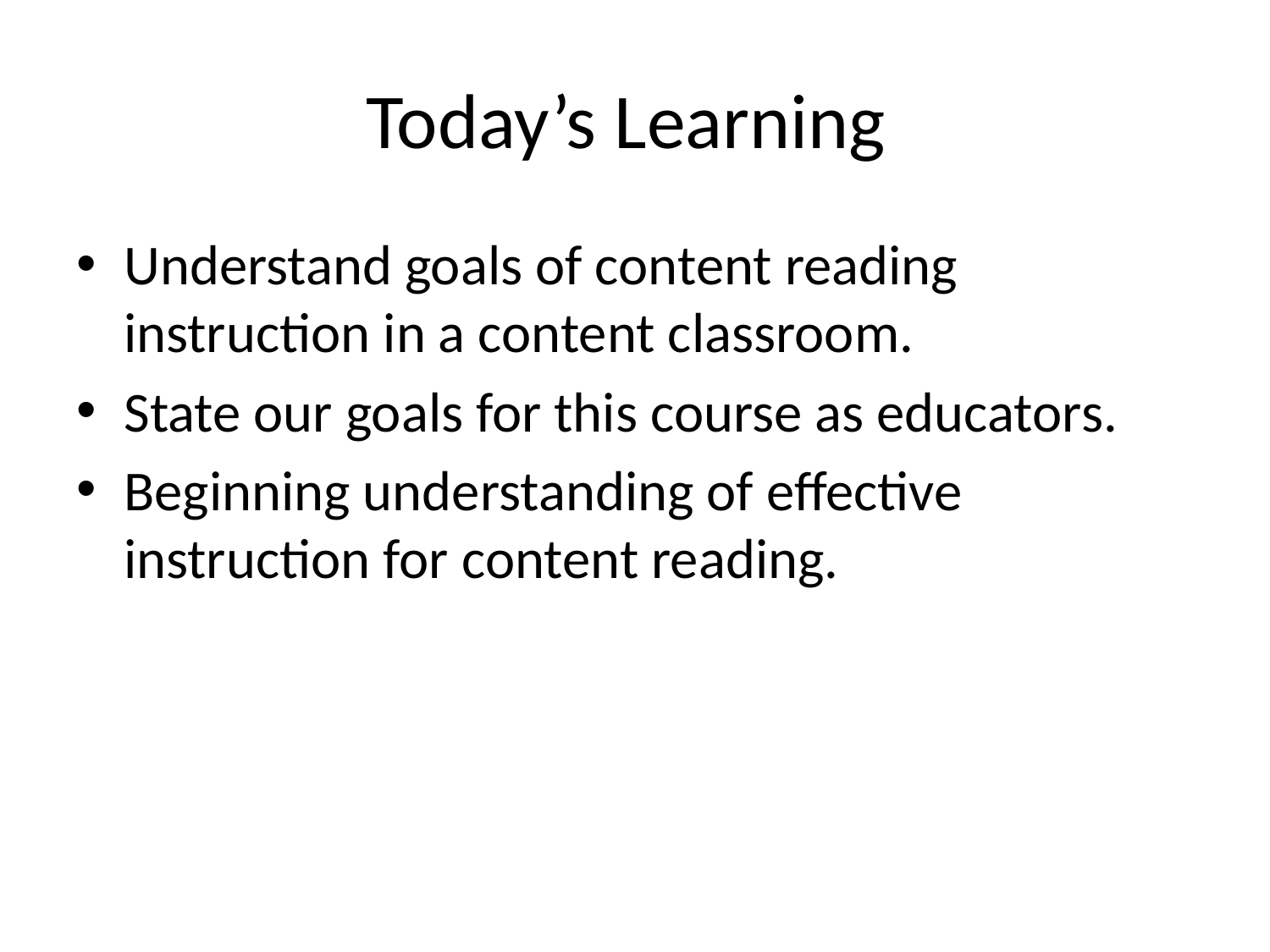

# Today’s Learning
Understand goals of content reading instruction in a content classroom.
State our goals for this course as educators.
Beginning understanding of effective instruction for content reading.